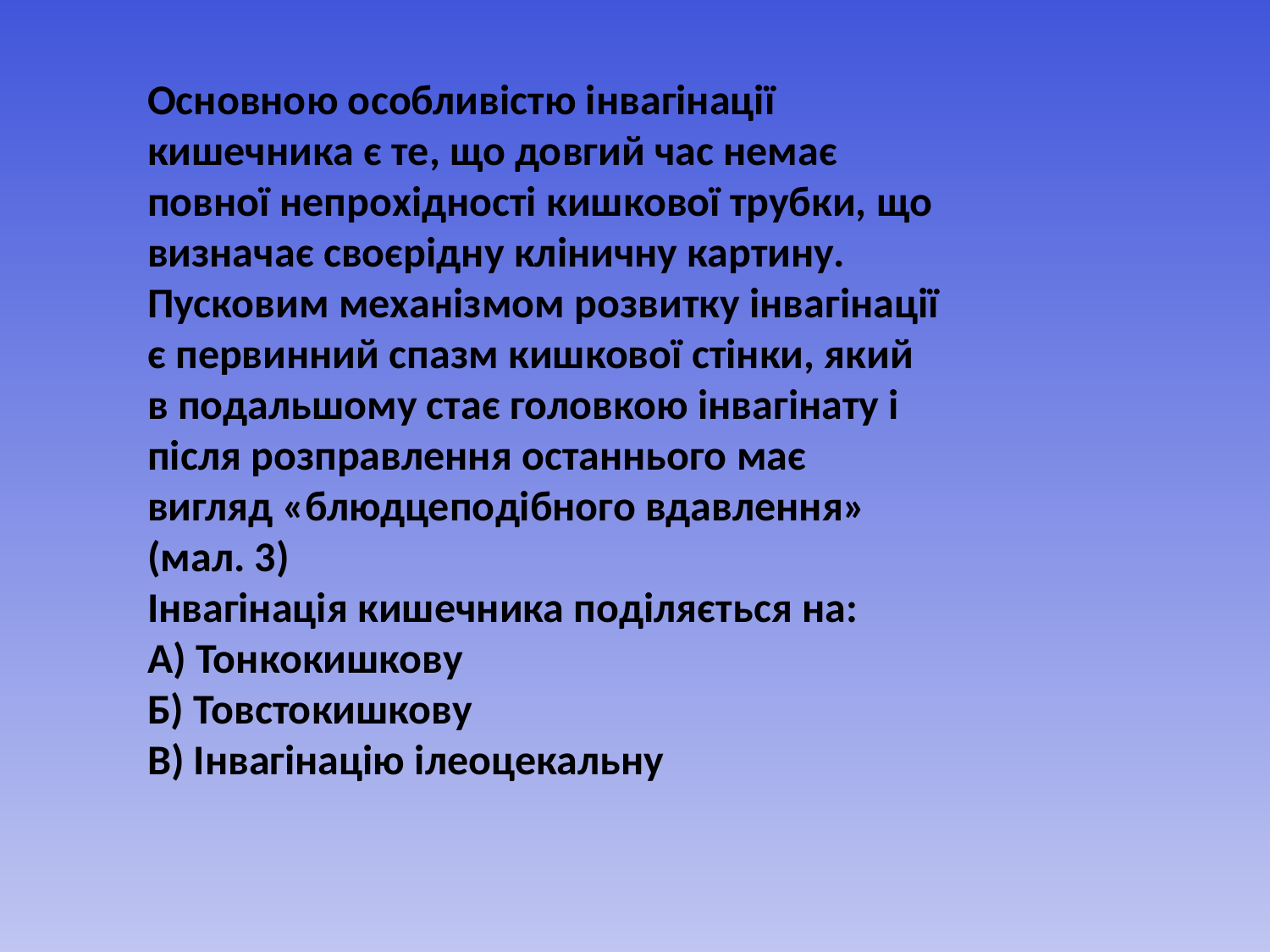

Основною особливістю інвагінації кишечника є те, що довгий час немає повної непрохідності кишкової трубки, що визначає своєрідну кліничну картину. Пусковим механізмом розвитку інвагінації є первинний спазм кишкової стінки, який в подальшому стає головкою інвагінату і після розправлення останнього має вигляд «блюдцеподібного вдавлення» (мал. 3)
Інвагінація кишечника поділяється на:
А) Тонкокишкову
Б) Товстокишкову
В) Інвагінацію ілеоцекальну